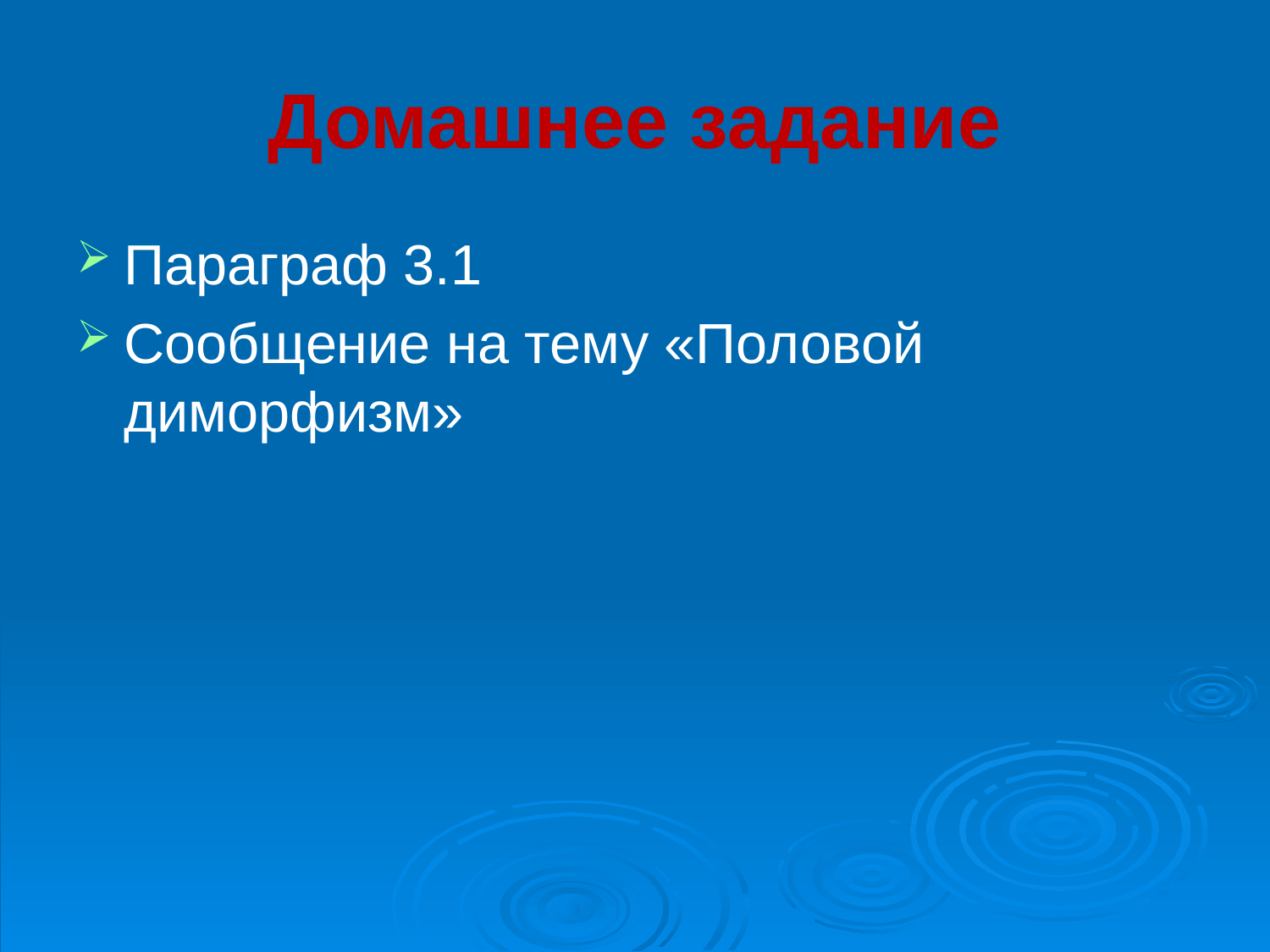

# Домашнее задание
Параграф 3.1
Сообщение на тему «Половой диморфизм»